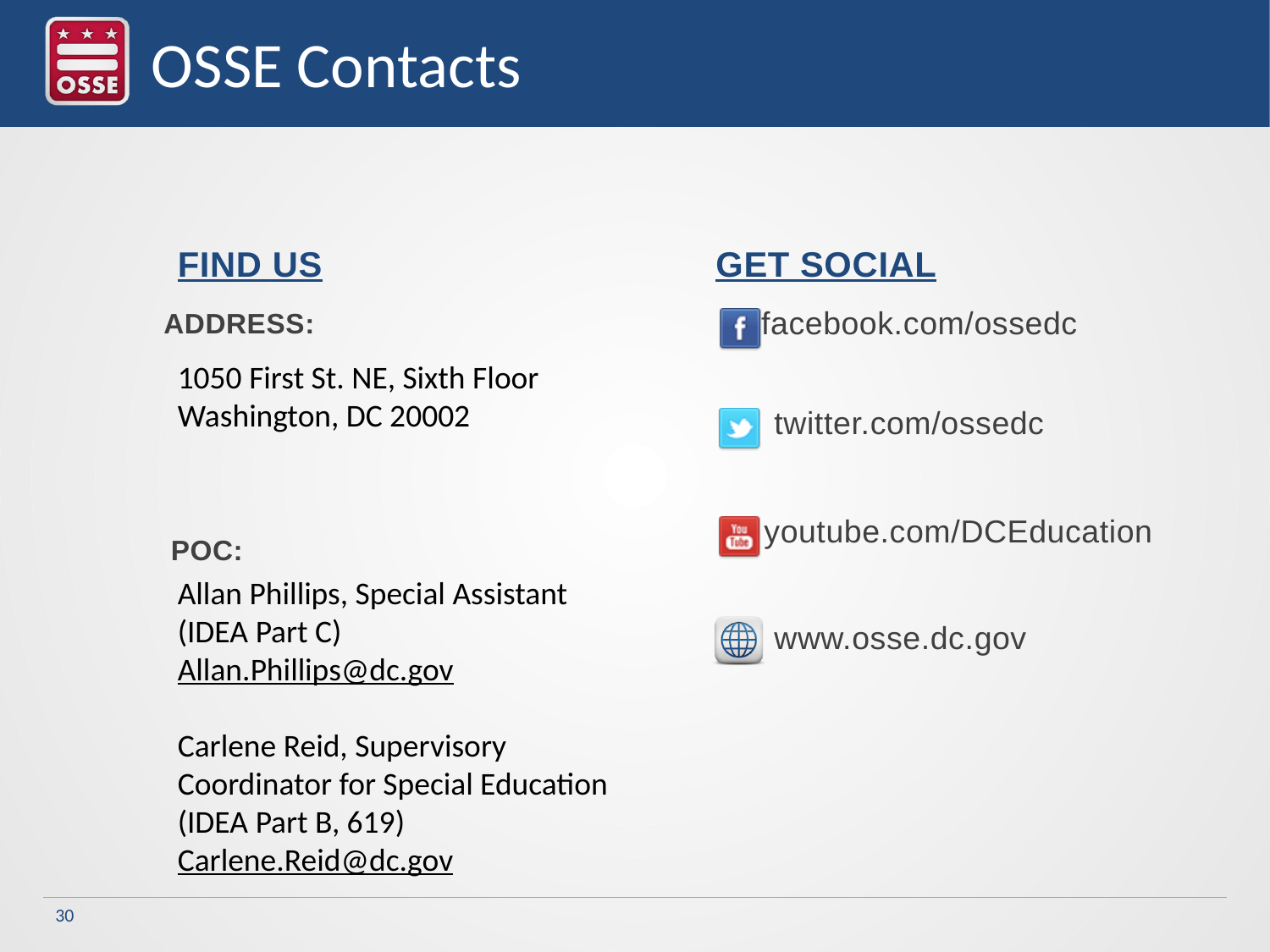

# OSSE Contacts
1050 First St. NE, Sixth Floor
Washington, DC 20002
Allan Phillips, Special Assistant (IDEA Part C)
Allan.Phillips@dc.gov

Carlene Reid, Supervisory Coordinator for Special Education (IDEA Part B, 619)
Carlene.Reid@dc.gov
30